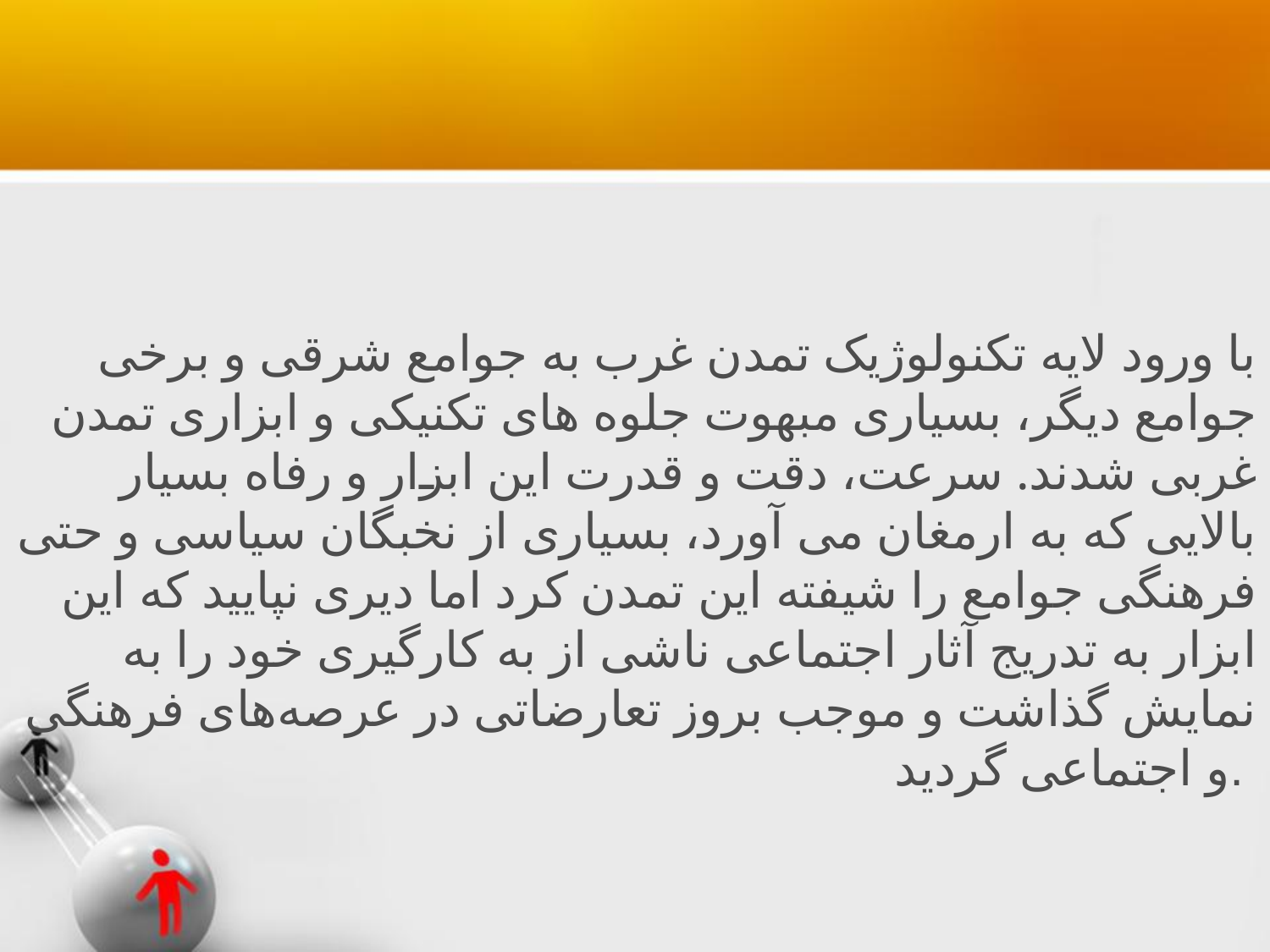

#
با ورود لایه تکنولوژیک تمدن غرب به جوامع شرقی و برخی جوامع دیگر، بسیاری مبهوت جلوه های تکنیکی و ابزاری تمدن غربی شدند. سرعت، دقت و قدرت این ابزار و رفاه بسیار بالایی که به ارمغان می آورد، بسیاری از نخبگان سیاسی و حتی فرهنگی جوامع را شیفته این تمدن کرد اما دیری نپایید که این ابزار به تدریج آثار اجتماعی ناشی از به کارگیری خود را به نمایش گذاشت و موجب بروز تعارضاتی در عرصه‌های فرهنگی و اجتماعی گردید.